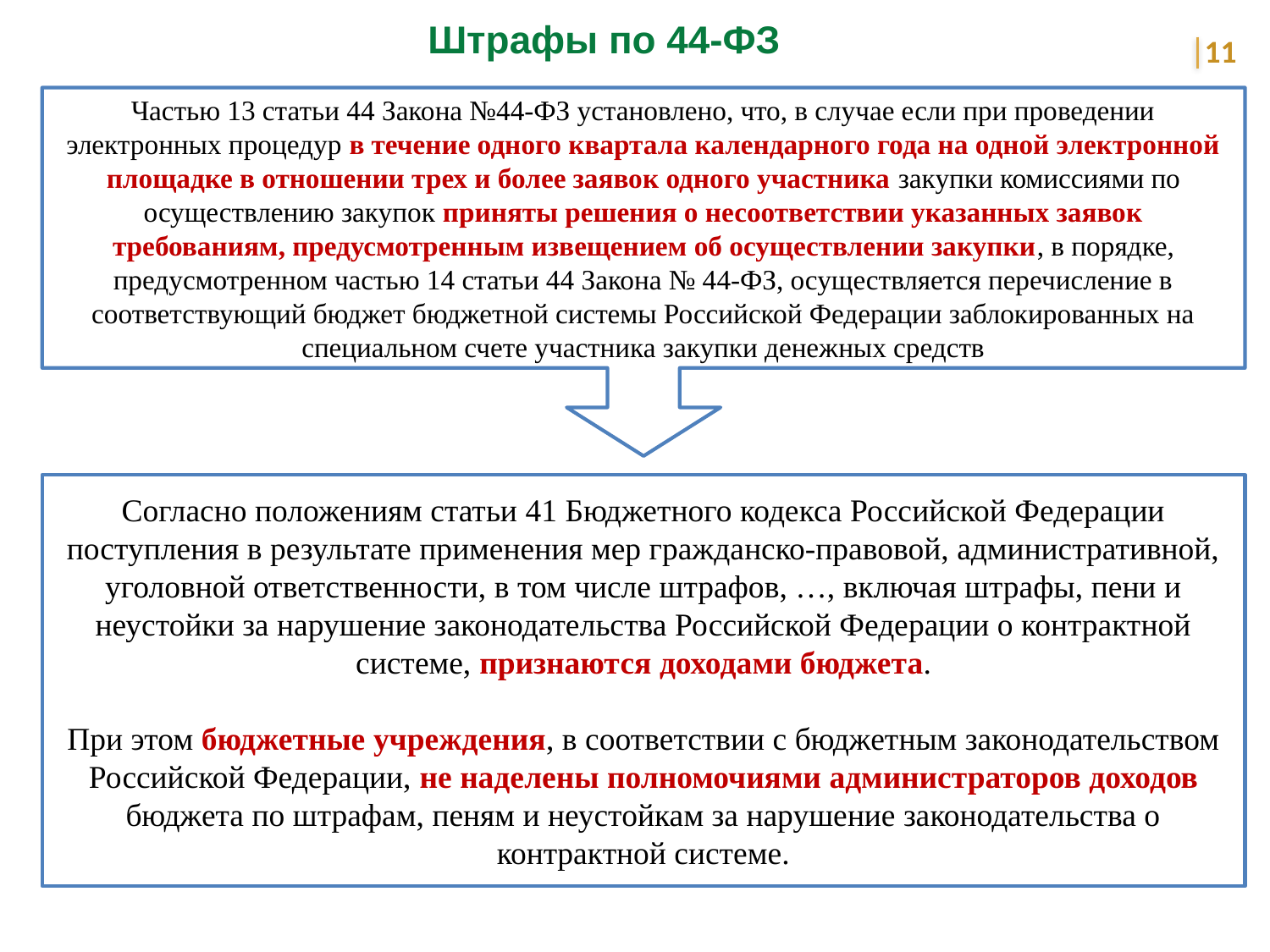

Штрафы по 44-ФЗ
11
Частью 13 статьи 44 Закона №44-ФЗ установлено, что, в случае если при проведении электронных процедур в течение одного квартала календарного года на одной электронной площадке в отношении трех и более заявок одного участника закупки комиссиями по осуществлению закупок приняты решения о несоответствии указанных заявок требованиям, предусмотренным извещением об осуществлении закупки, в порядке, предусмотренном частью 14 статьи 44 Закона № 44-ФЗ, осуществляется перечисление в соответствующий бюджет бюджетной системы Российской Федерации заблокированных на специальном счете участника закупки денежных средств
Согласно положениям статьи 41 Бюджетного кодекса Российской Федерации поступления в результате применения мер гражданско-правовой, административной, уголовной ответственности, в том числе штрафов, …, включая штрафы, пени и неустойки за нарушение законодательства Российской Федерации о контрактной системе, признаются доходами бюджета.

При этом бюджетные учреждения, в соответствии с бюджетным законодательством Российской Федерации, не наделены полномочиями администраторов доходов бюджета по штрафам, пеням и неустойкам за нарушение законодательства о контрактной системе.